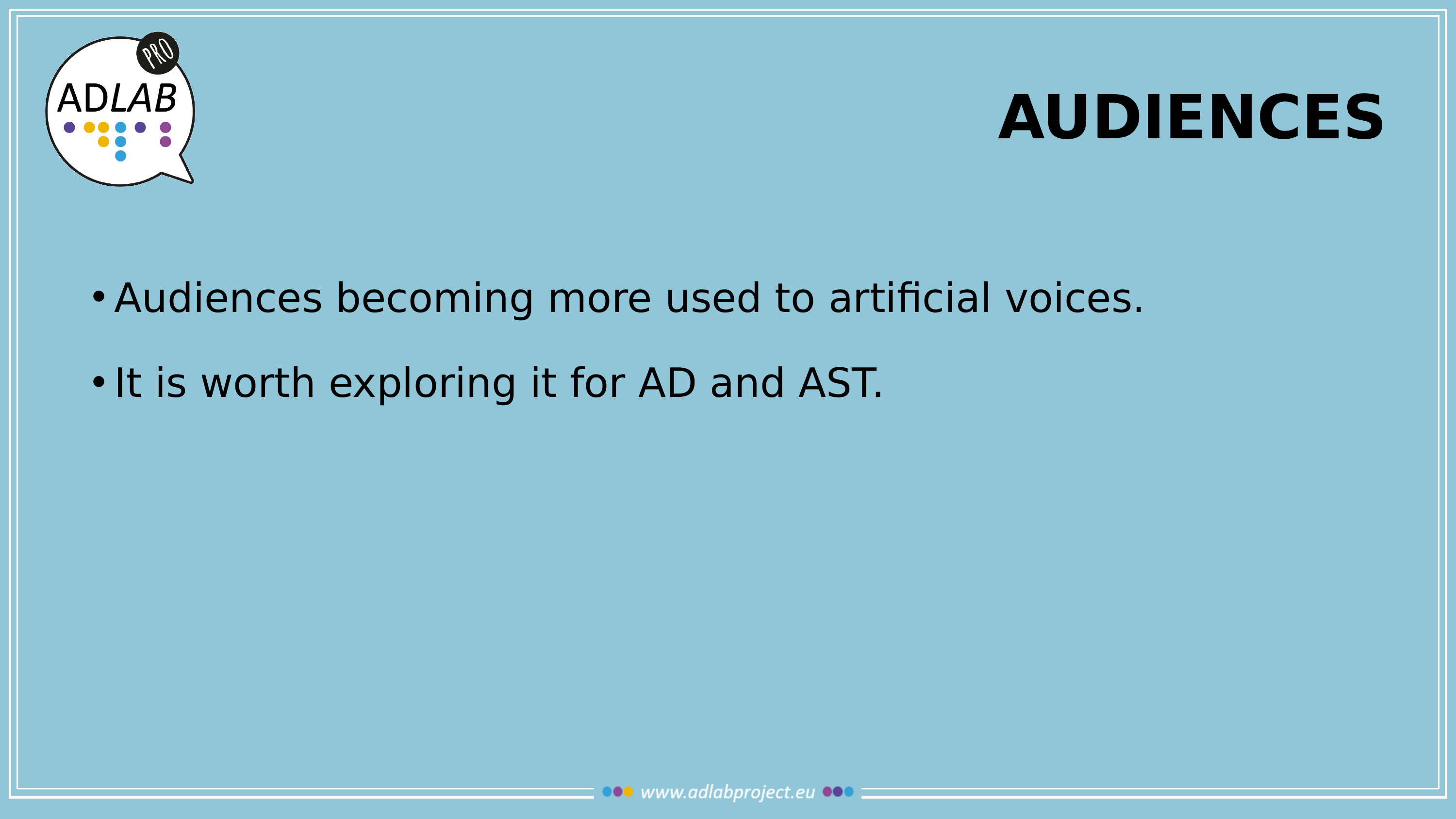

# audiences
Audiences becoming more used to artificial voices.
It is worth exploring it for AD and AST.